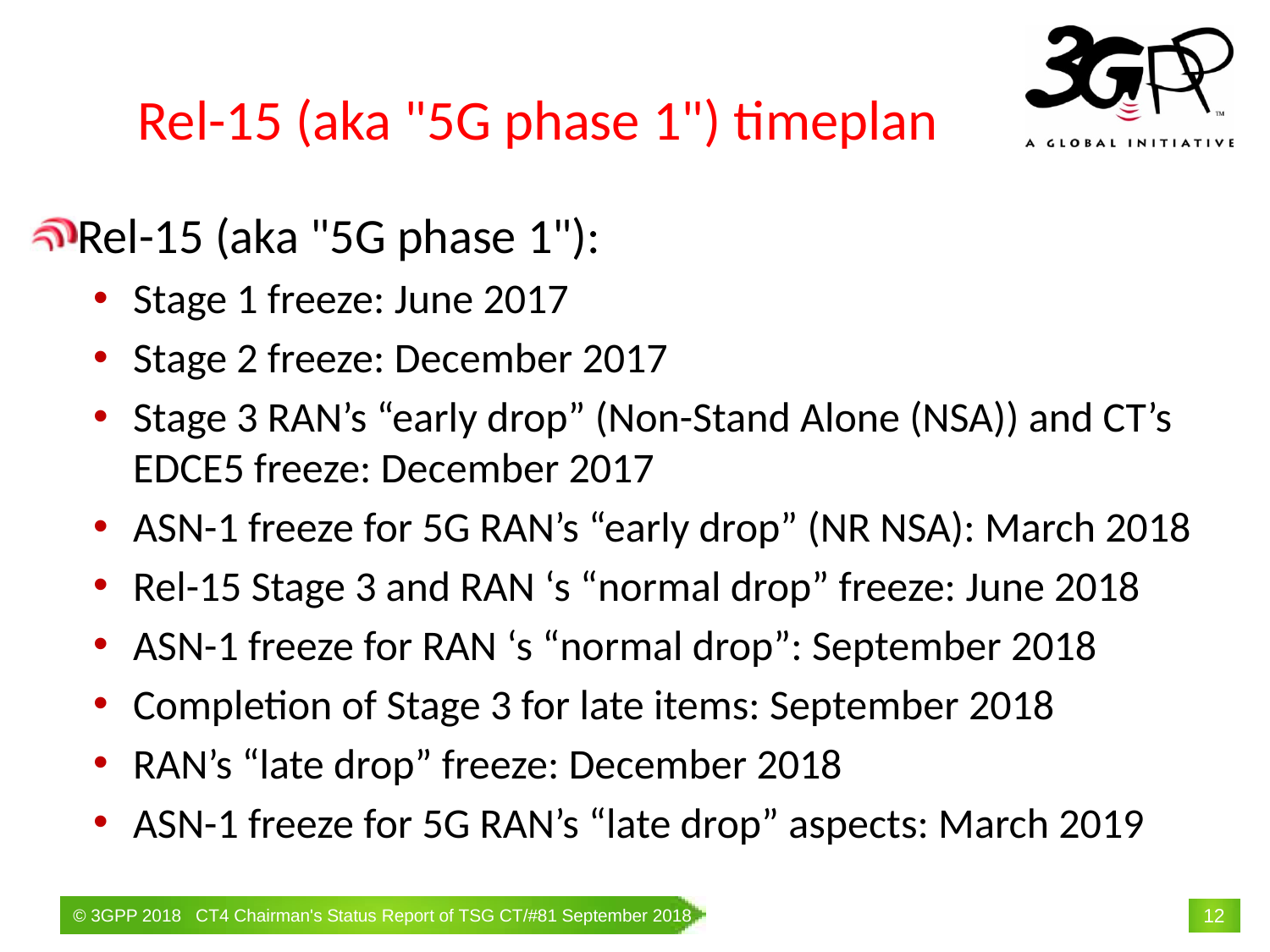

# Rel-15 (aka "5G phase 1") timeplan
Rel-15 (aka "5G phase 1"):
Stage 1 freeze: June 2017
Stage 2 freeze: December 2017
Stage 3 RAN’s “early drop” (Non-Stand Alone (NSA)) and CT’s EDCE5 freeze: December 2017
ASN-1 freeze for 5G RAN’s “early drop” (NR NSA): March 2018
Rel-15 Stage 3 and RAN ‘s “normal drop” freeze: June 2018
ASN-1 freeze for RAN ‘s “normal drop”: September 2018
Completion of Stage 3 for late items: September 2018
RAN’s “late drop” freeze: December 2018
ASN-1 freeze for 5G RAN’s “late drop” aspects: March 2019